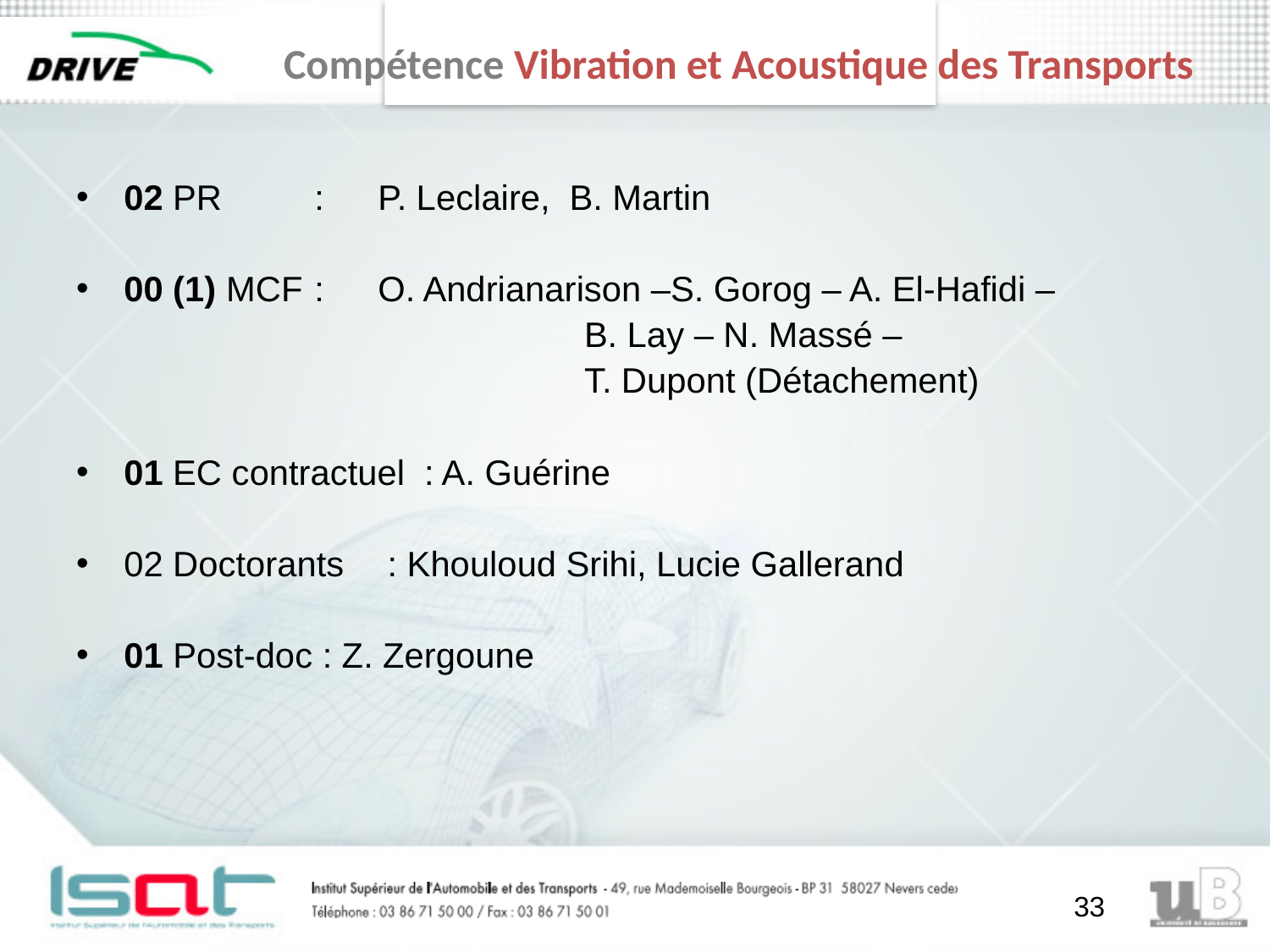

# Compétence Vibration et Acoustique des Transports

02 PR 	: 	P. Leclaire,  B. Martin

00 (1) MCF	: 	O. Andrianarison –S. Gorog – A. El-Hafidi –
				B. Lay – N. Massé –
				T. Dupont (Détachement)

01 EC contractuel  : A. Guérine

02 Doctorants	 : Khouloud Srihi, Lucie Gallerand

01 Post-doc : Z. Zergoune